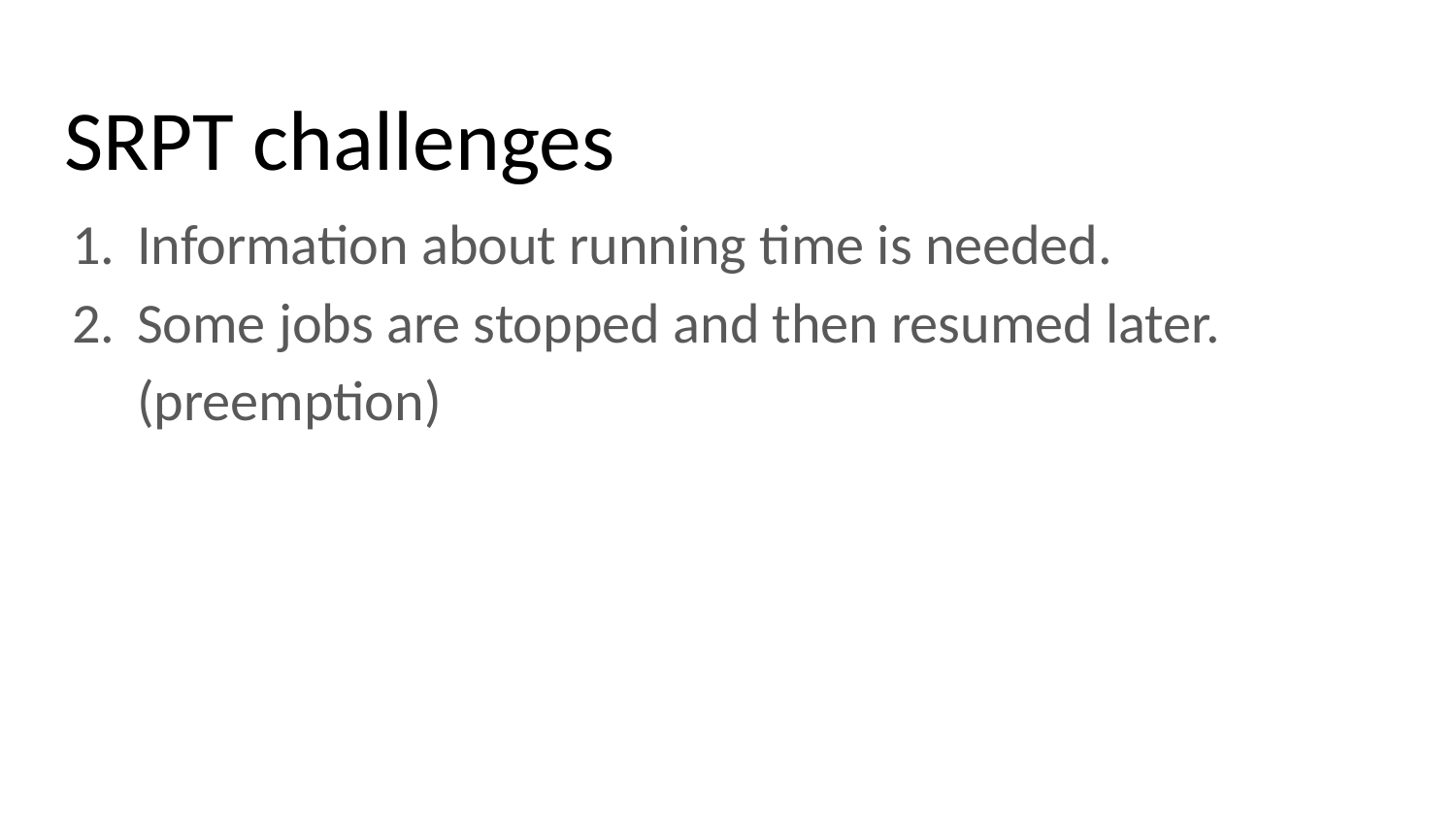

# SRPT challenges
Information about running time is needed.
Some jobs are stopped and then resumed later. (preemption)